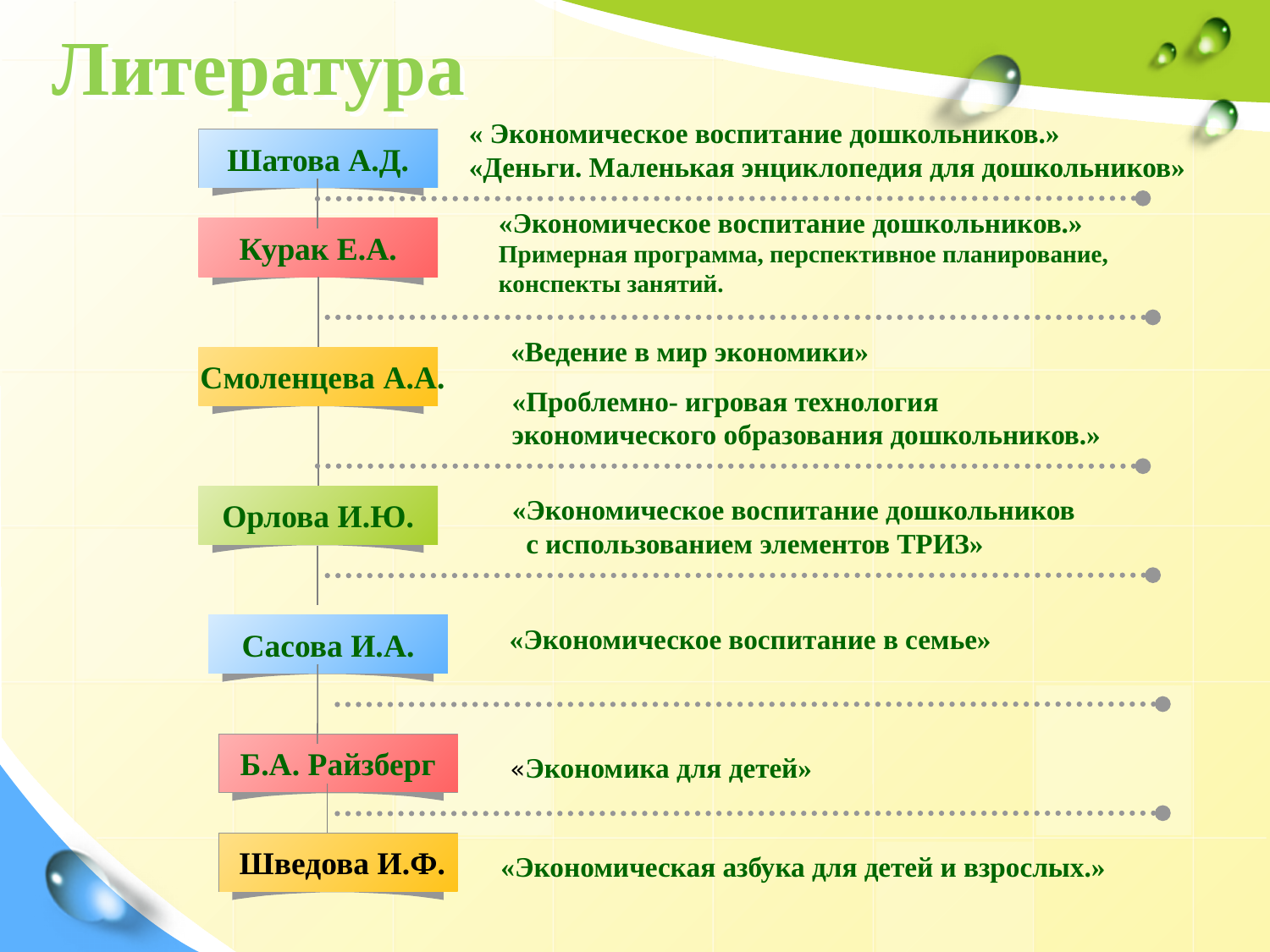

# Литература
« Экономическое воспитание дошкольников.»
«Деньги. Маленькая энциклопедия для дошкольников»
Шатова А.Д.

«Экономическое воспитание дошкольников.» Примерная программа, перспективное планирование, конспекты занятий.
Курак Е.А.

«Ведение в мир экономики»
 Смоленцева А.А.

«Проблемно- игровая технология
экономического образования дошкольников.»

Орлова И.Ю.

«Экономическое воспитание дошкольников
  с использованием элементов ТРИЗ»

Сасова И.А.

 «Экономическое воспитание в семье»

Б.А. Райзберг

 «Экономика для детей»

 Шведова И.Ф.

«Экономическая азбука для детей и взрослых.»